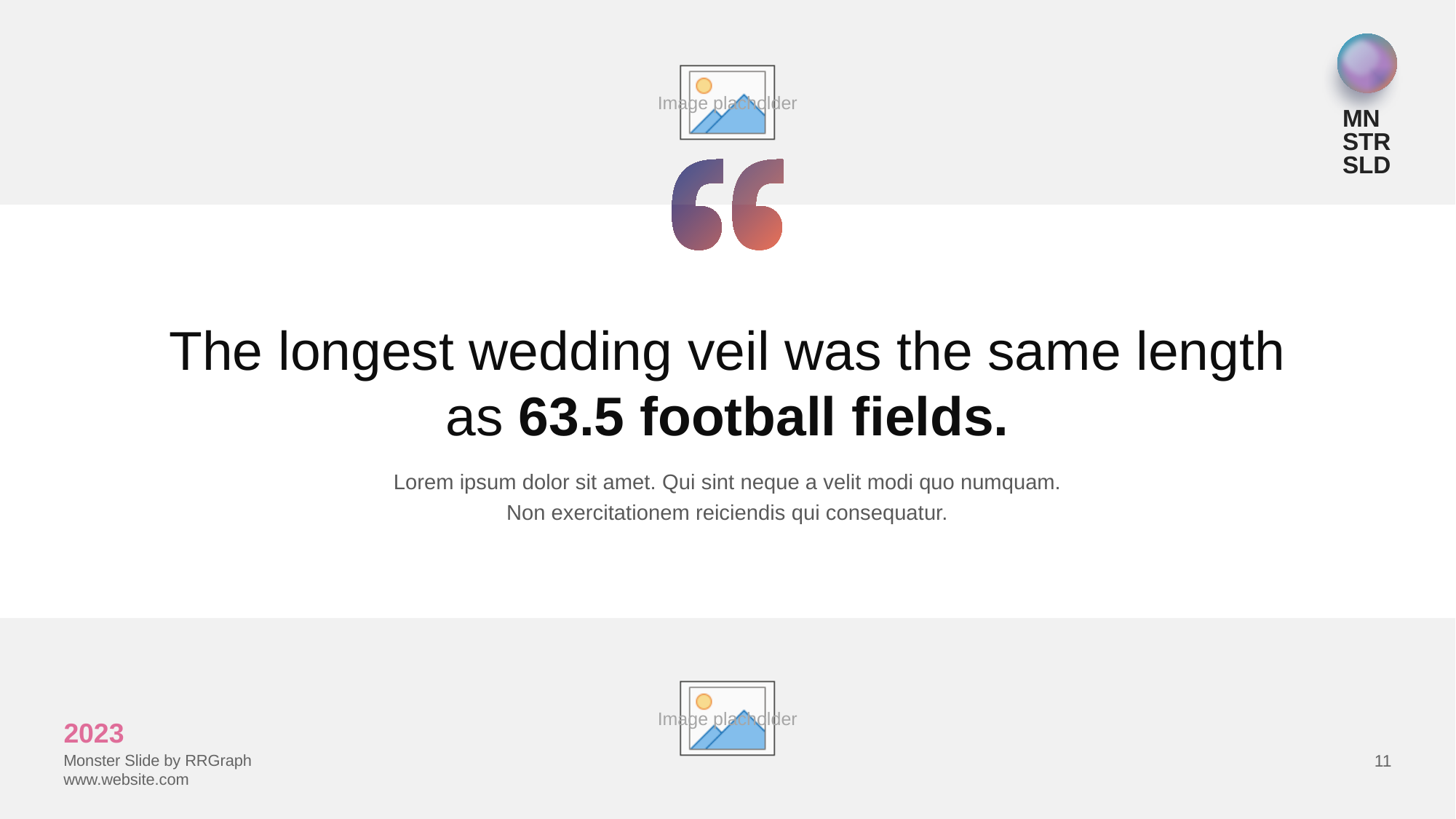

The longest wedding veil was the same length as 63.5 football fields.
Lorem ipsum dolor sit amet. Qui sint neque a velit modi quo numquam. Non exercitationem reiciendis qui consequatur.